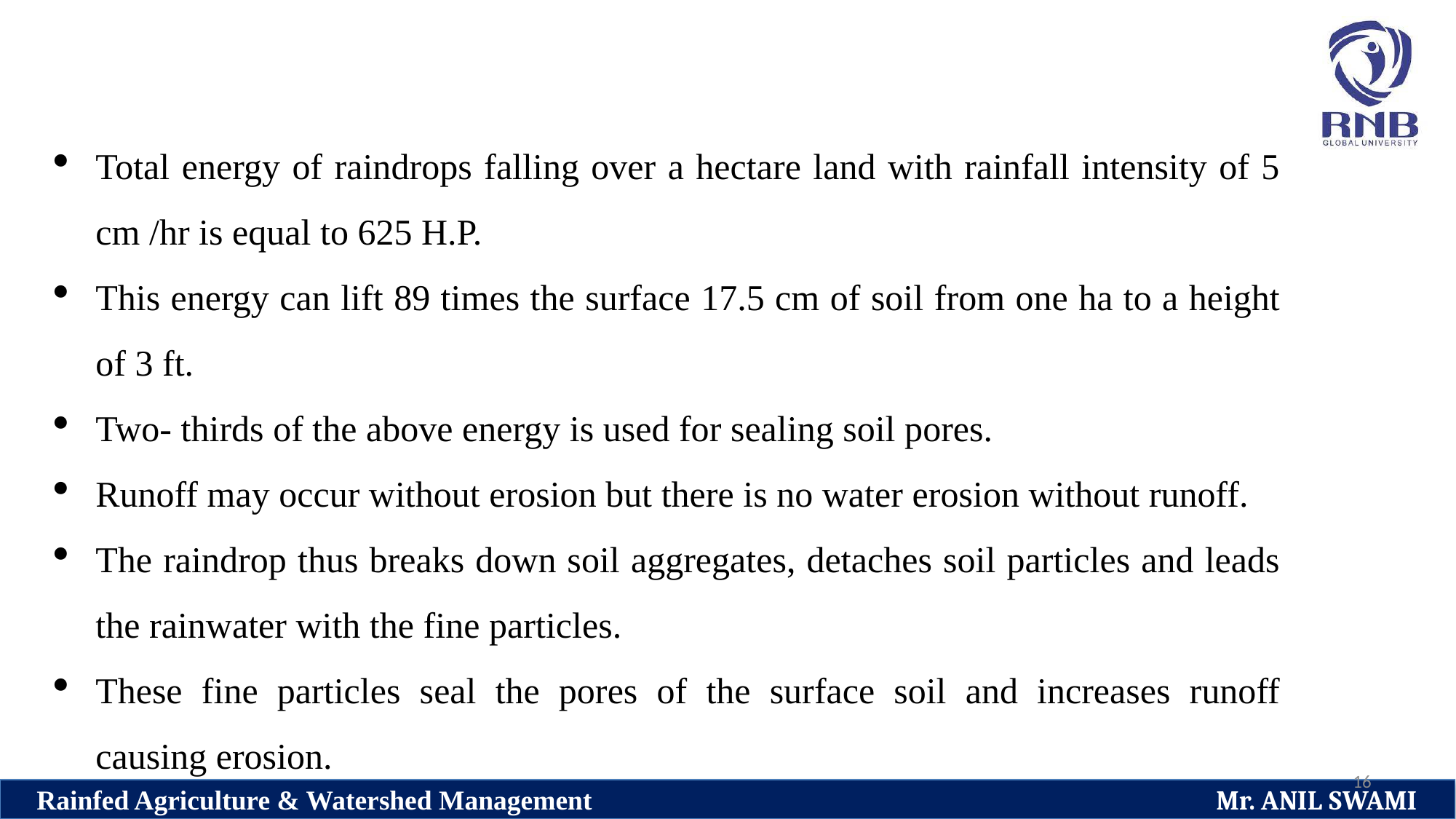

Total energy of raindrops falling over a hectare land with rainfall intensity of 5 cm /hr is equal to 625 H.P.
This energy can lift 89 times the surface 17.5 cm of soil from one ha to a height of 3 ft.
Two- thirds of the above energy is used for sealing soil pores.
Runoff may occur without erosion but there is no water erosion without runoff.
The raindrop thus breaks down soil aggregates, detaches soil particles and leads the rainwater with the fine particles.
These fine particles seal the pores of the surface soil and increases runoff causing erosion.
16